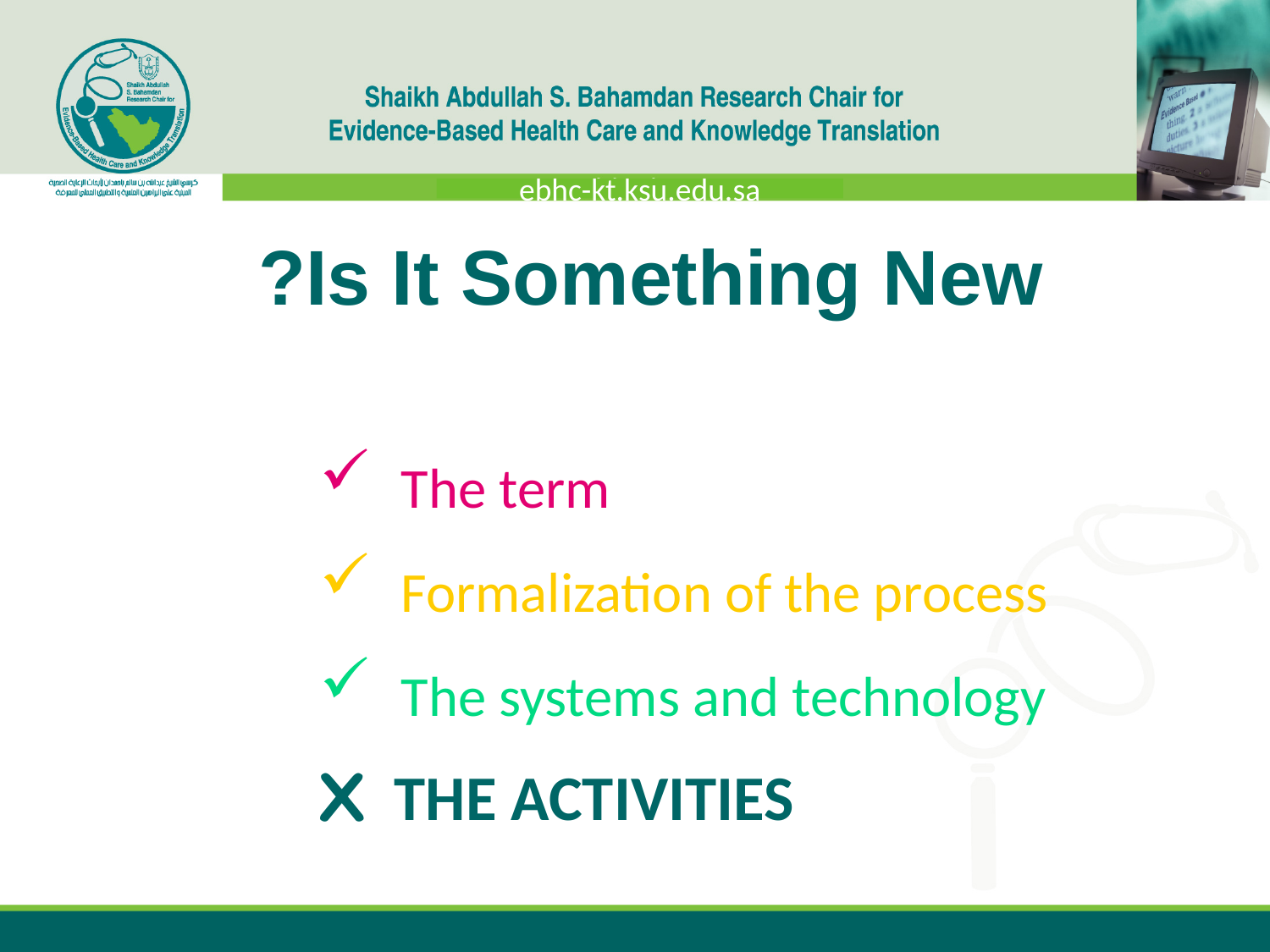

# Is It Something New?
  The term
  Formalization of the process
  The systems and technology
X  THE ACTIVITIES